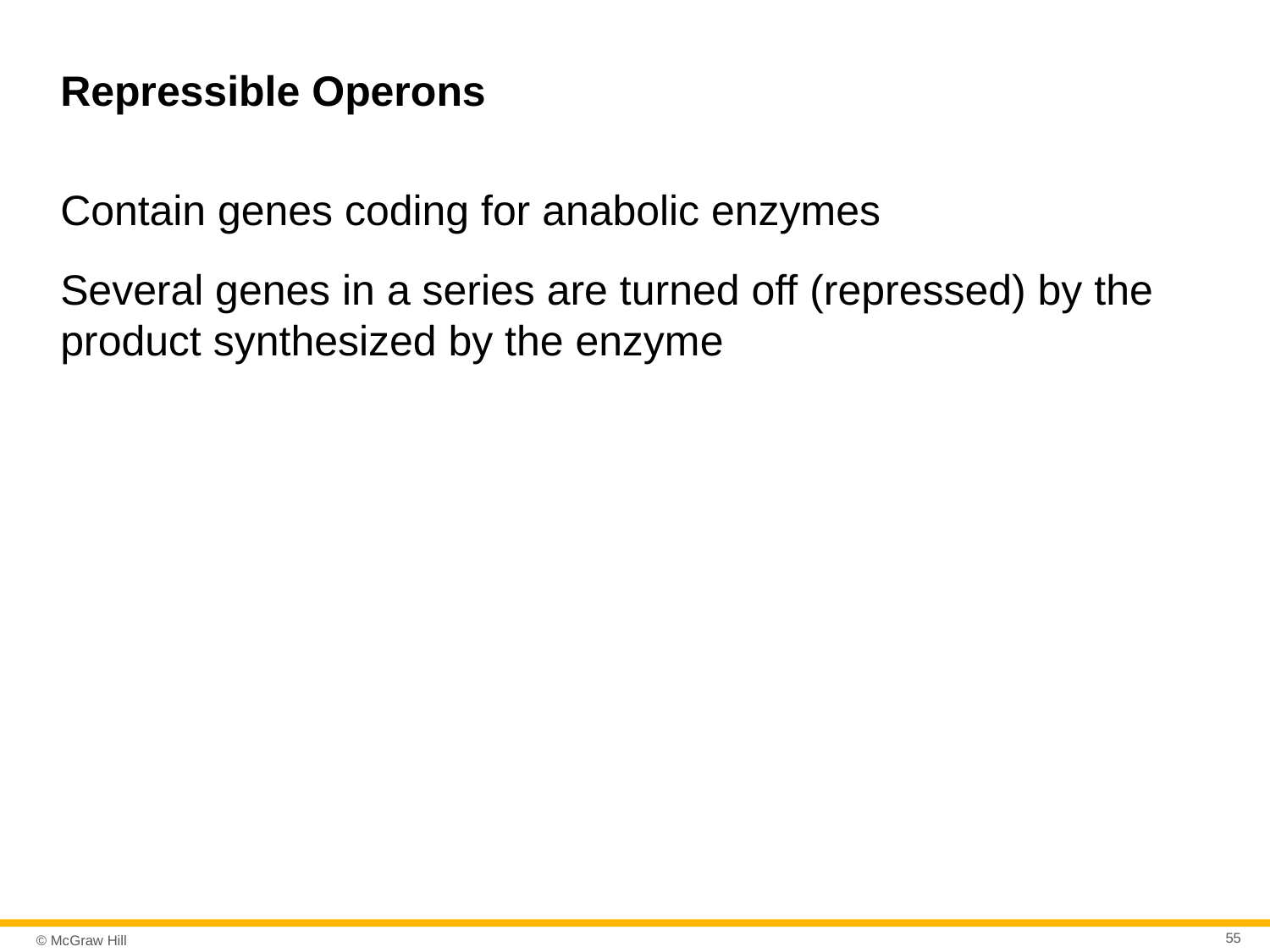

# Repressible Operons
Contain genes coding for anabolic enzymes
Several genes in a series are turned off (repressed) by the product synthesized by the enzyme